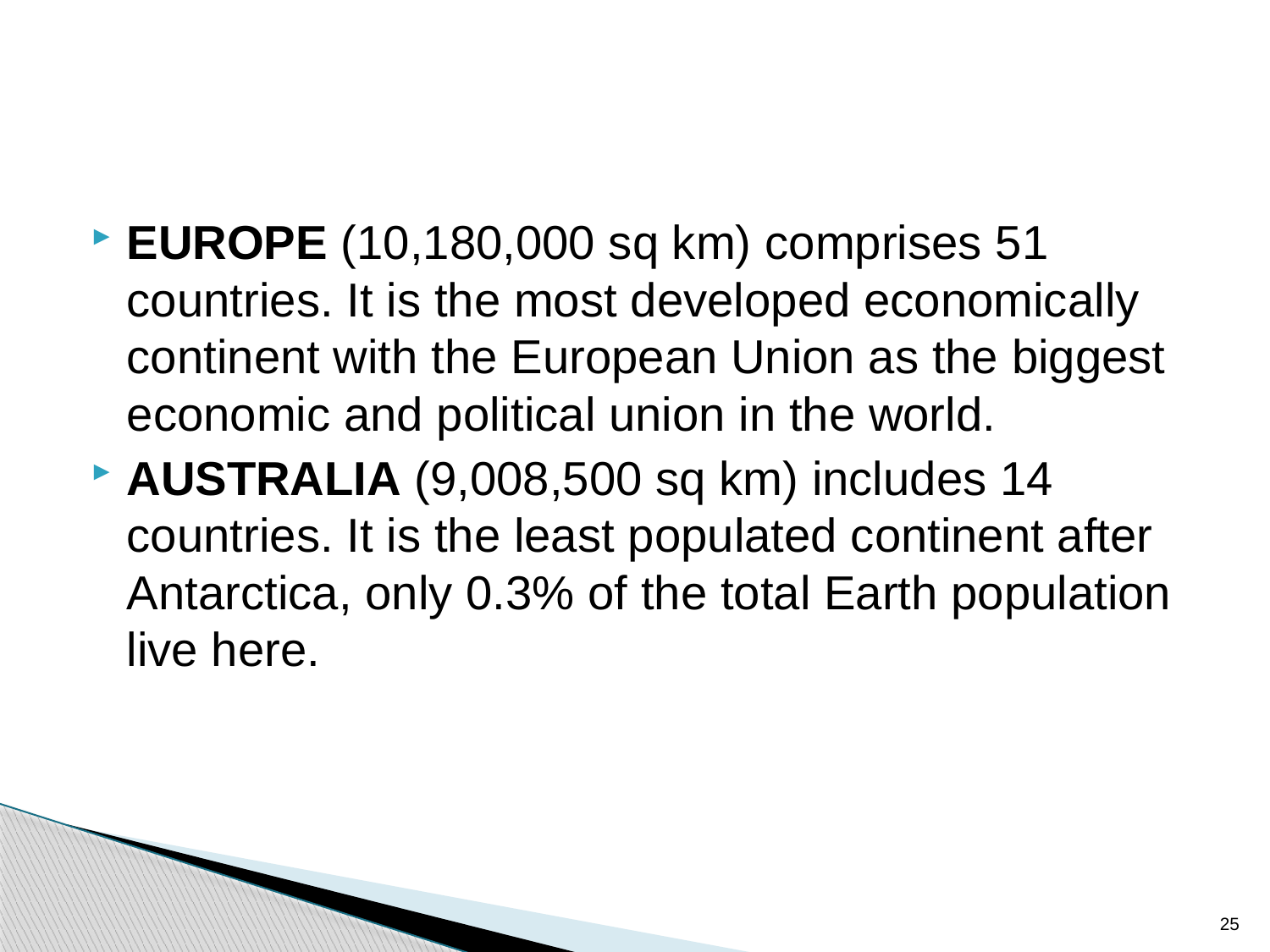

#
EUROPE (10,180,000 sq km) comprises 51 countries. It is the most developed economically continent with the European Union as the biggest economic and political union in the world.
AUSTRALIA (9,008,500 sq km) includes 14 countries. It is the least populated continent after Antarctica, only 0.3% of the total Earth population live here.

25